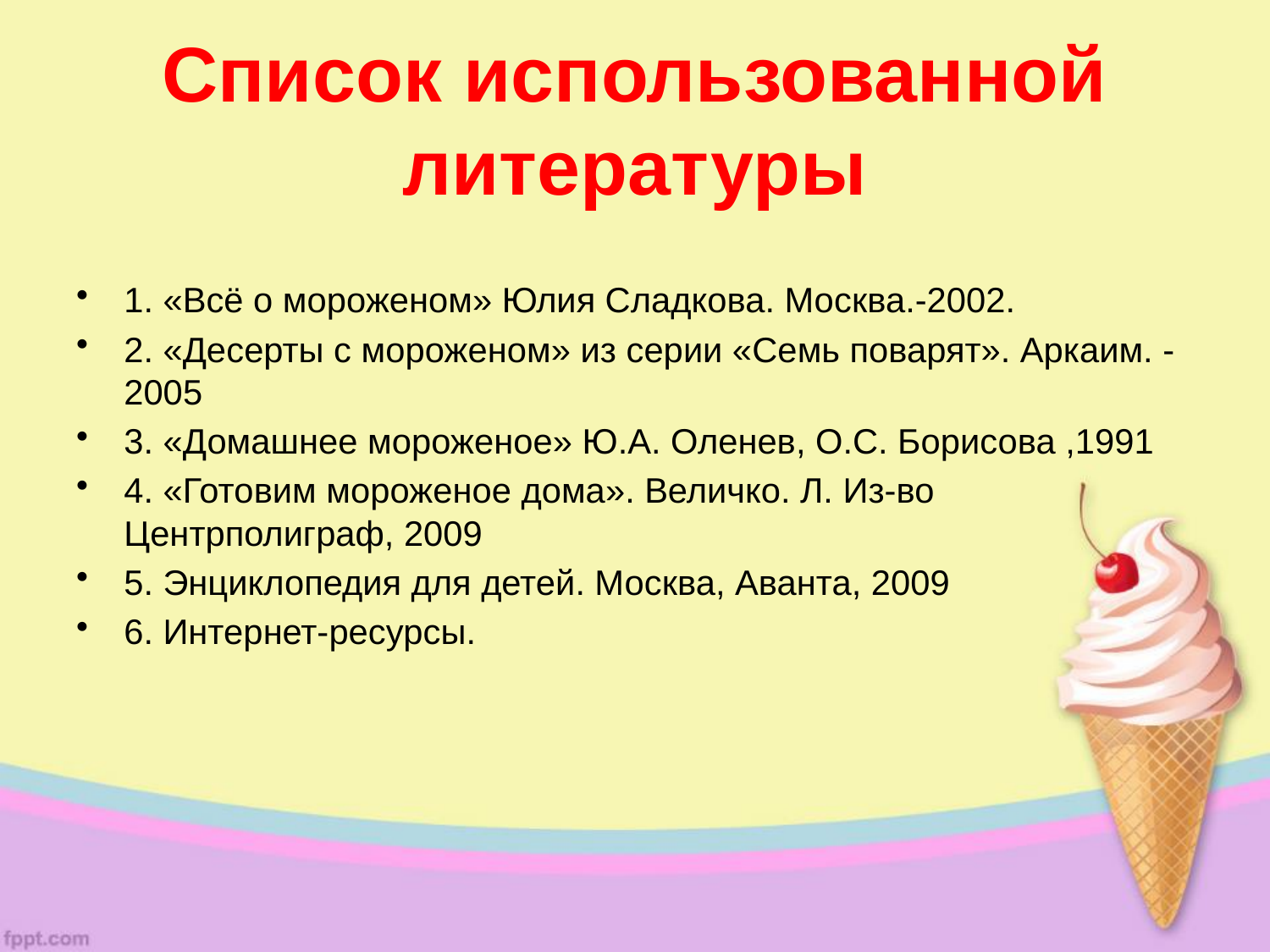

# Список использованной литературы

1. «Всё о мороженом» Юлия Сладкова. Москва.-2002.
2. «Десерты с мороженом» из серии «Семь поварят». Аркаим. -2005
3. «Домашнее мороженое» Ю.А. Оленев, О.С. Борисова ,1991
4. «Готовим мороженое дома». Величко. Л. Из-во  Центрполиграф, 2009
5. Энциклопедия для детей. Москва, Аванта, 2009
6. Интернет-ресурсы.